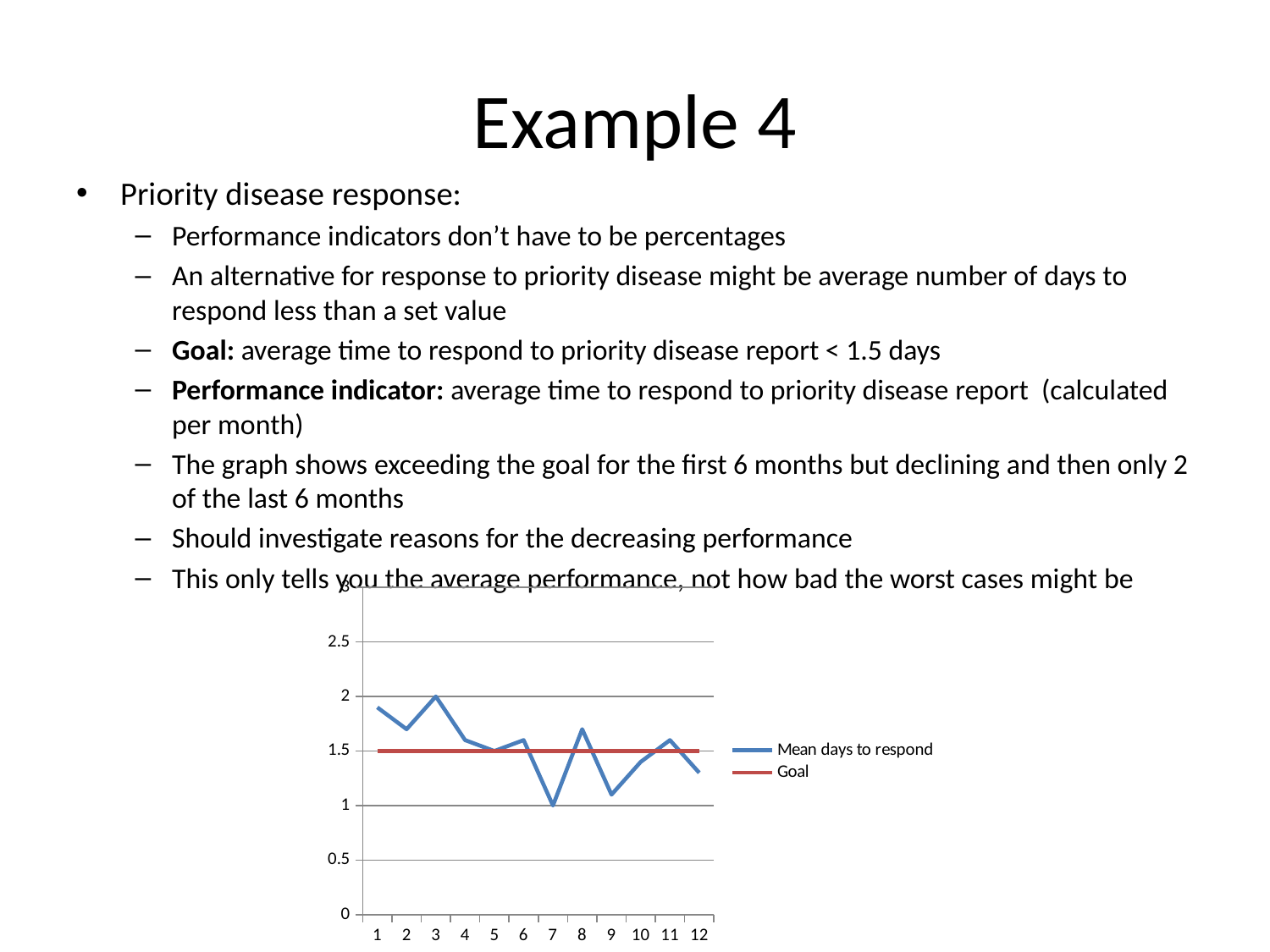

# Example 4
Priority disease response:
Performance indicators don’t have to be percentages
An alternative for response to priority disease might be average number of days to respond less than a set value
Goal: average time to respond to priority disease report < 1.5 days
Performance indicator: average time to respond to priority disease report  (calculated per month)
The graph shows exceeding the goal for the first 6 months but declining and then only 2 of the last 6 months
Should investigate reasons for the decreasing performance
This only tells you the average performance, not how bad the worst cases might be

### Chart

| Category | Mean days to respond | Goal |
|---|---|---|